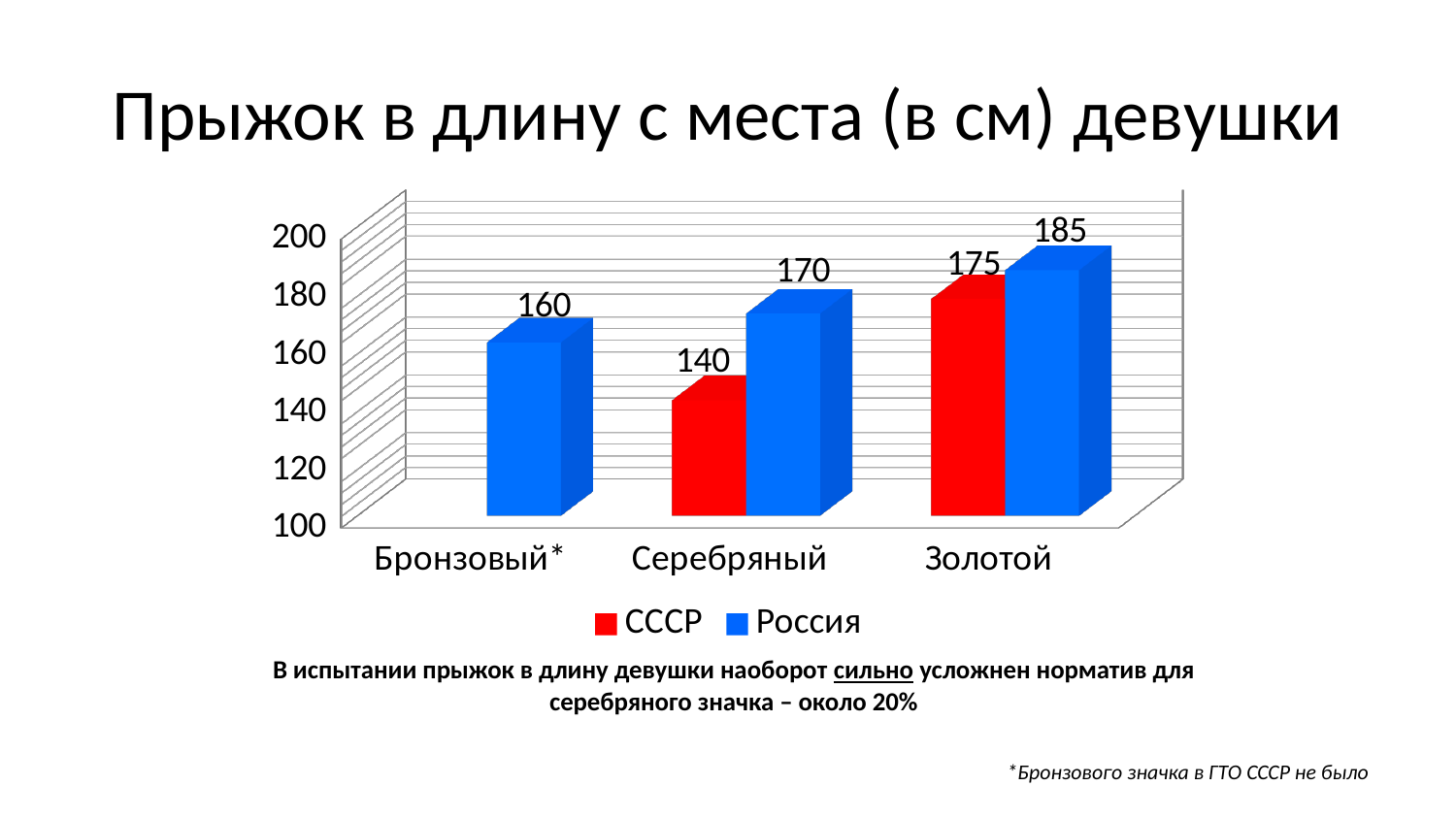

# Прыжок в длину с места (в см) девушки

[unsupported chart]

В испытании прыжок в длину девушки наоборот сильно усложнен норматив для серебряного значка – около 20%
*Бронзового значка в ГТО СССР не было